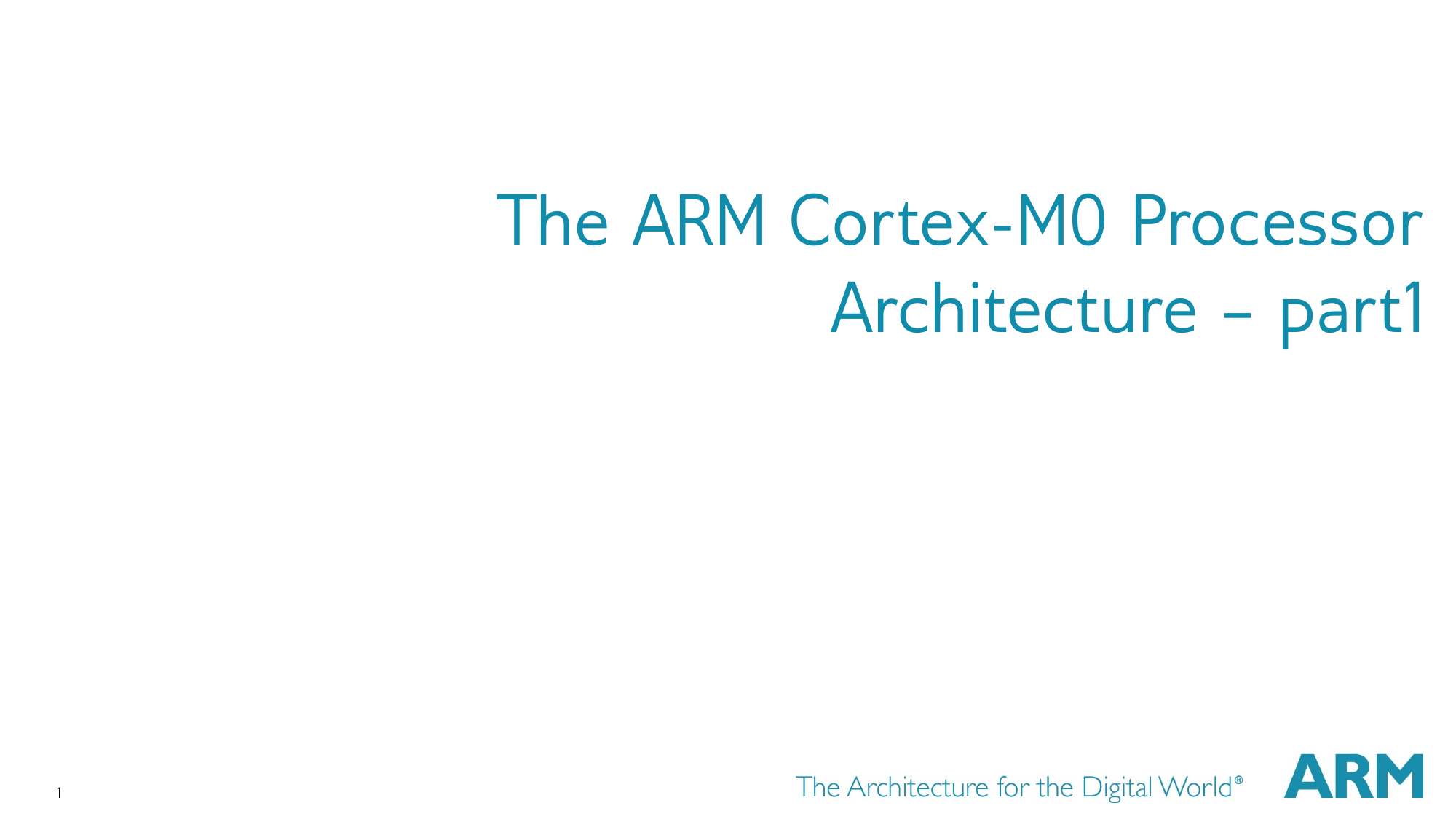

# The ARM Cortex-M0 Processor Architecture – part1